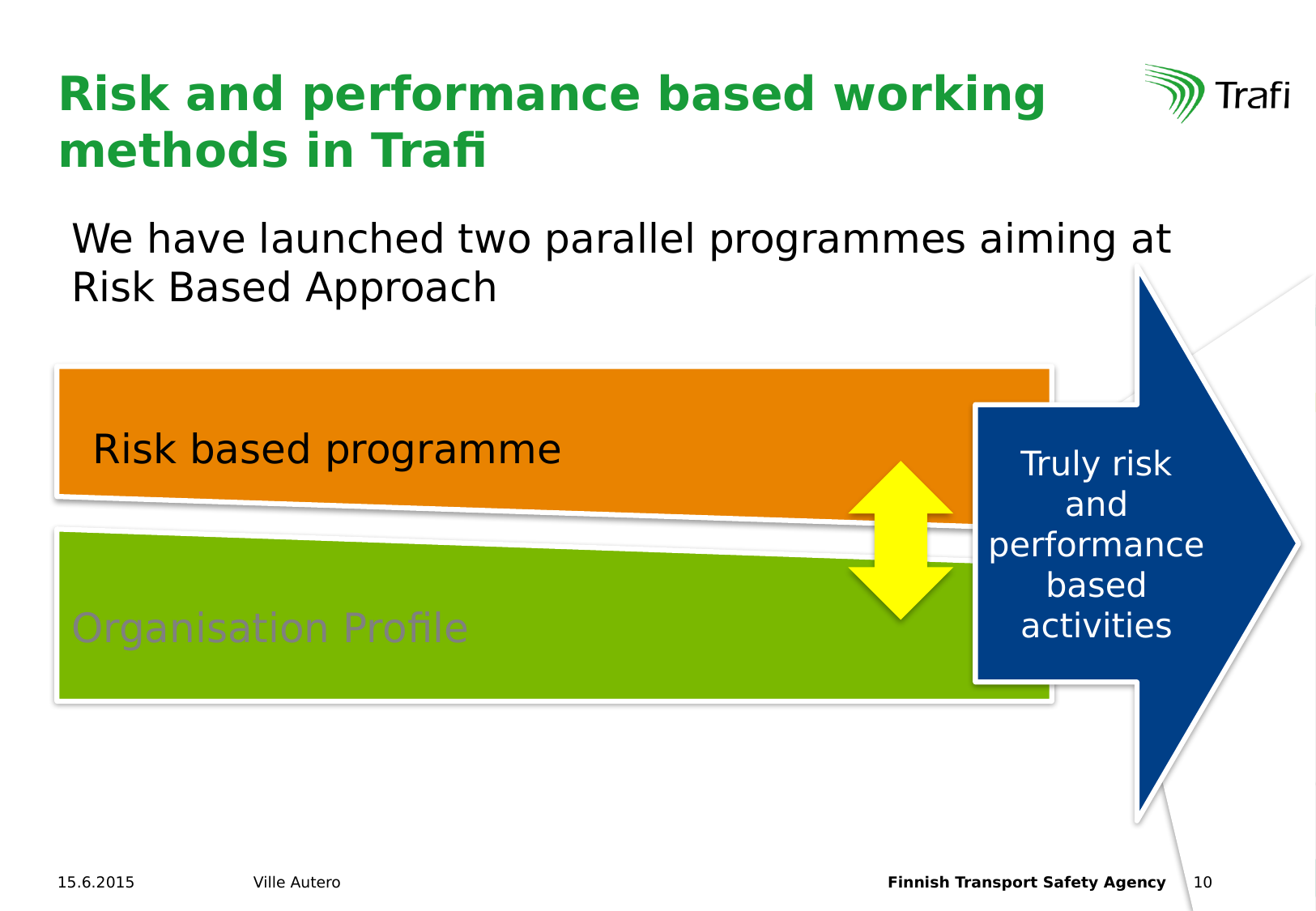

# Risk and performance based working methods in Trafi
We have launched two parallel programmes aiming at Risk Based Approach
Truly risk and performance based activities

Risk based programme

Organisation Profile
15.6.2015
Ville Autero
10